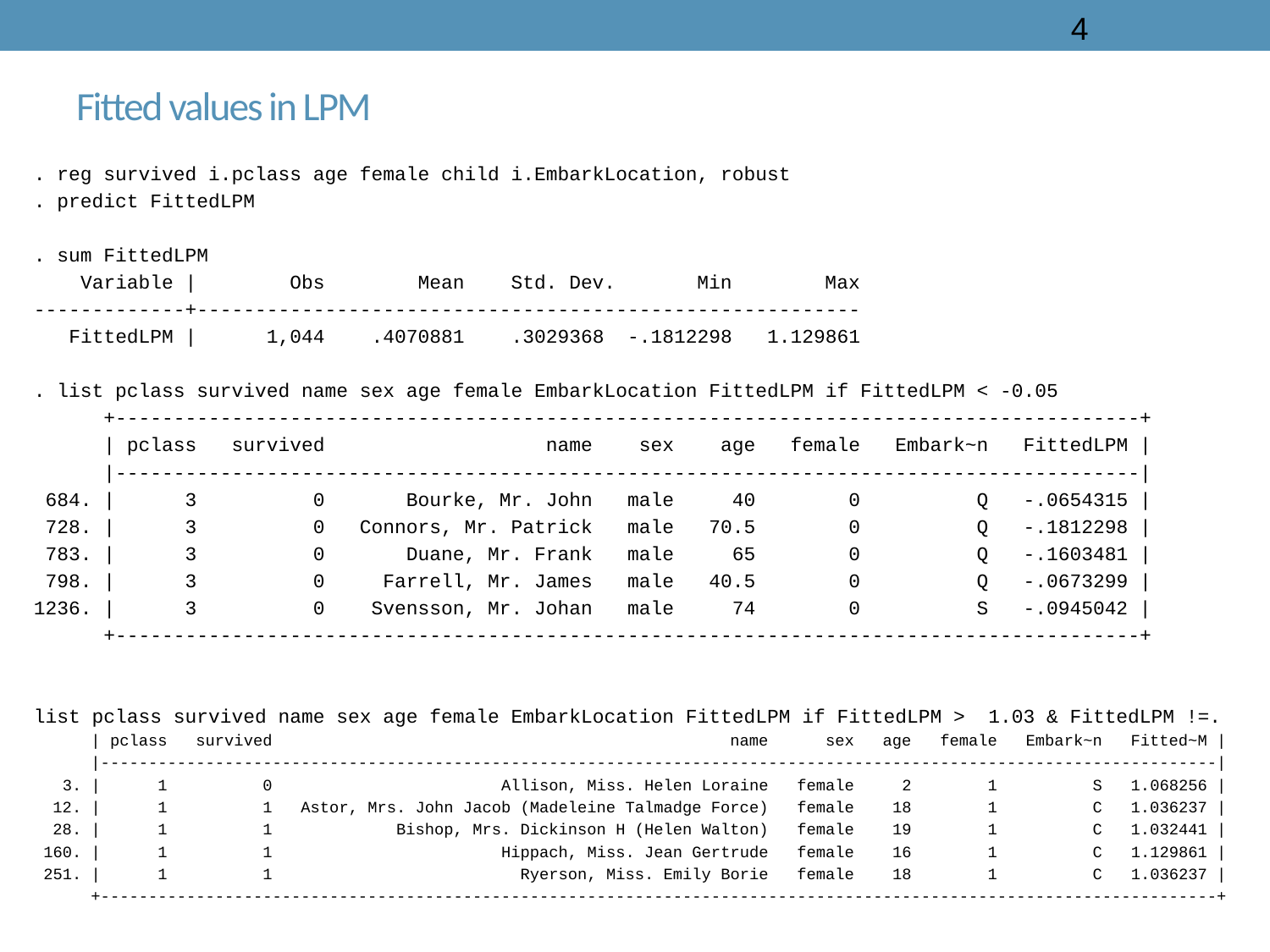

4
# Fitted values in LPM
. reg survived i.pclass age female child i.EmbarkLocation, robust
. predict FittedLPM

. sum FittedLPM
    Variable |        Obs        Mean    Std. Dev.       Min        Max
-------------+---------------------------------------------------------
   FittedLPM |      1,044    .4070881    .3029368  -.1812298   1.129861

. list pclass survived name sex age female EmbarkLocation FittedLPM if FittedLPM < -0.05
      +----------------------------------------------------------------------------------------+
      | pclass   survived                   name    sex    age   female   Embark~n   FittedLPM |
      |----------------------------------------------------------------------------------------|
 684. |      3          0       Bourke, Mr. John   male     40        0          Q   -.0654315 |
 728. |      3          0   Connors, Mr. Patrick   male   70.5        0          Q   -.1812298 |
 783. |      3          0       Duane, Mr. Frank   male     65        0          Q   -.1603481 |
 798. |      3          0     Farrell, Mr. James   male   40.5        0          Q   -.0673299 |
1236. |      3          0    Svensson, Mr. Johan   male     74        0          S   -.0945042 |
      +----------------------------------------------------------------------------------------+

list pclass survived name sex age female EmbarkLocation FittedLPM if FittedLPM >  1.03 & FittedLPM !=.
      | pclass   survived                                                name      sex   age   female   Embark~n   Fitted~M |
      |---------------------------------------------------------------------------------------------------------------------|
   3. |      1          0                        Allison, Miss. Helen Loraine   female     2        1          S   1.068256 |
  12. |      1          1   Astor, Mrs. John Jacob (Madeleine Talmadge Force)   female    18        1          C   1.036237 |
  28. |      1          1             Bishop, Mrs. Dickinson H (Helen Walton)   female    19        1          C   1.032441 |
 160. |      1          1                        Hippach, Miss. Jean Gertrude   female    16        1          C   1.129861 |
 251. |      1          1                          Ryerson, Miss. Emily Borie   female    18        1          C   1.036237 |
      +---------------------------------------------------------------------------------------------------------------------+